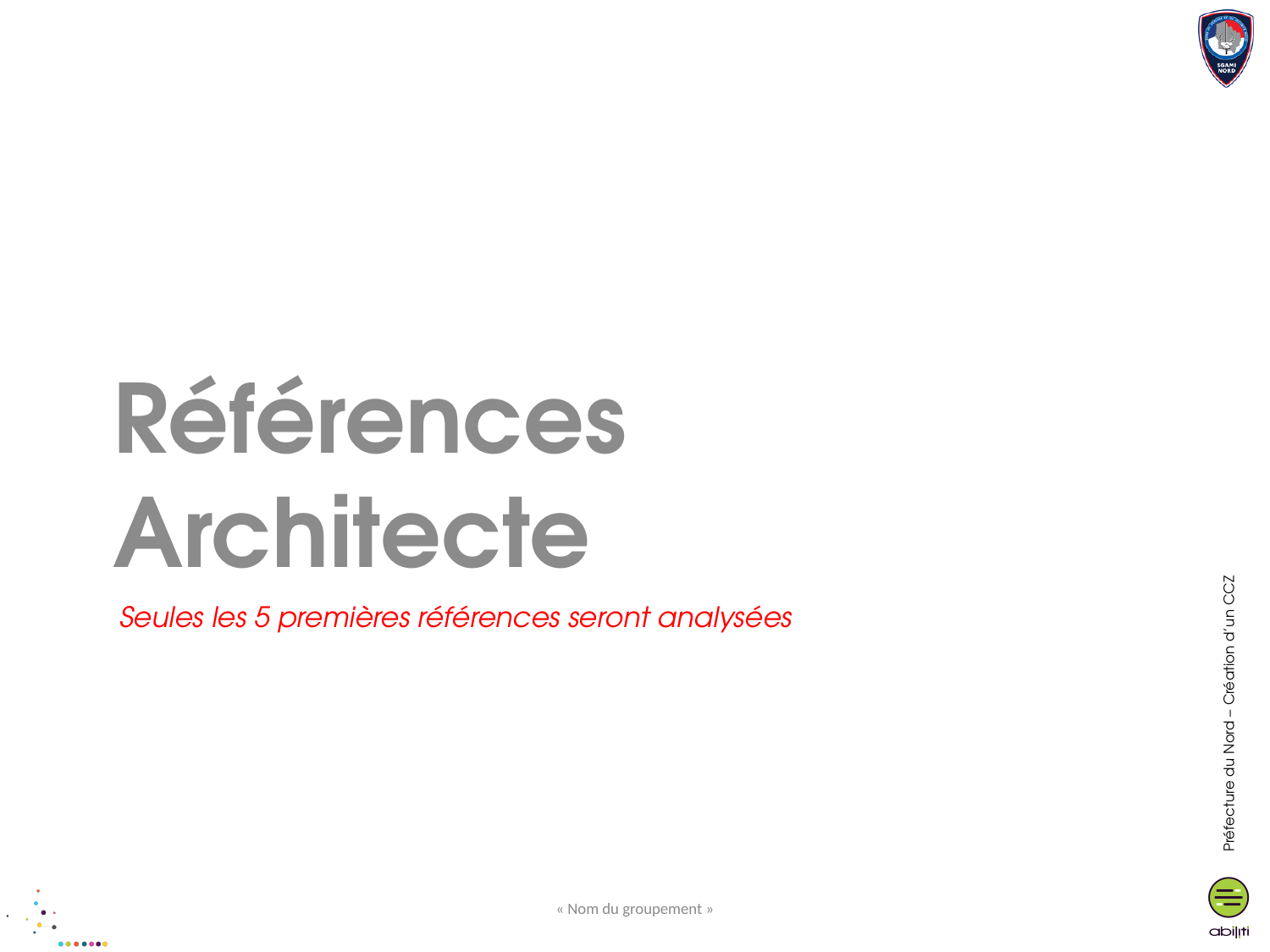

Références Architecte
Seules les 5 premières références seront analysées
« Nom du groupement »